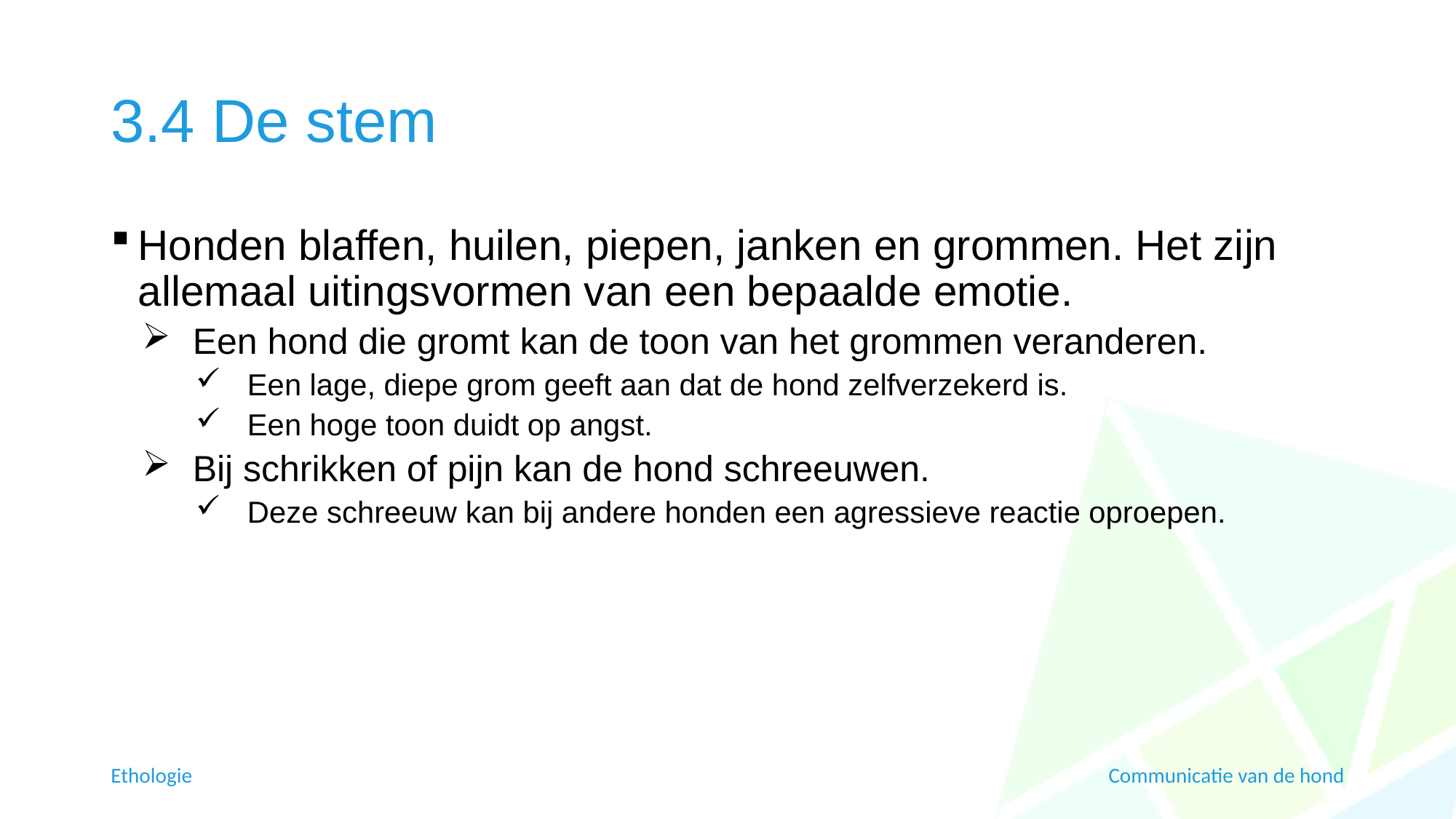

# 3.4 De stem
Honden blaffen, huilen, piepen, janken en grommen. Het zijn allemaal uitingsvormen van een bepaalde emotie.
Een hond die gromt kan de toon van het grommen veranderen.
Een lage, diepe grom geeft aan dat de hond zelfverzekerd is.
Een hoge toon duidt op angst.
Bij schrikken of pijn kan de hond schreeuwen.
Deze schreeuw kan bij andere honden een agressieve reactie oproepen.
Ethologie
Communicatie van de hond